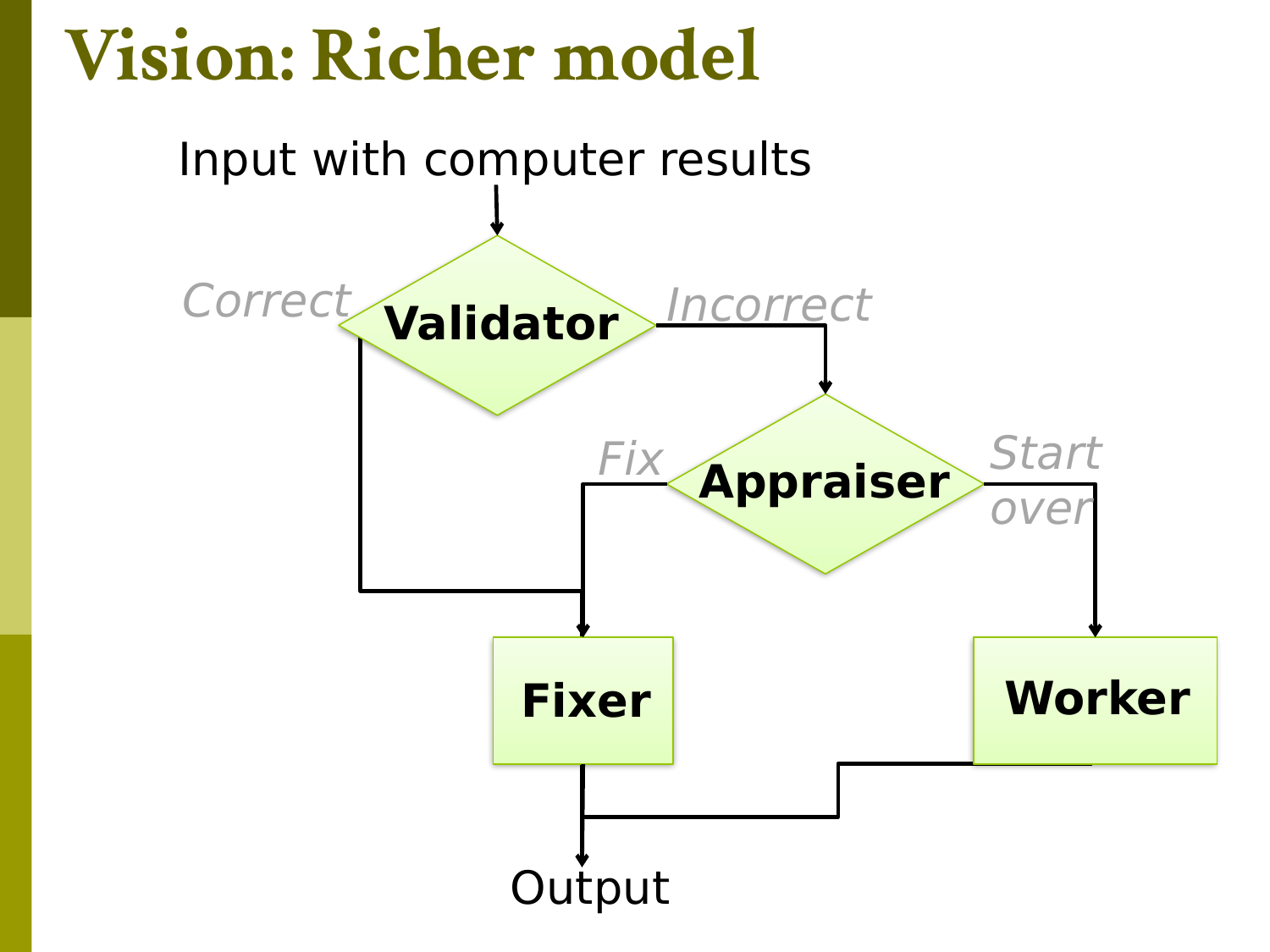

# Vision: Richer model
Input with computer results

Correct
Incorrect
Validator

Start
over
Fix
Appraiser

Worker
Fixer
Output